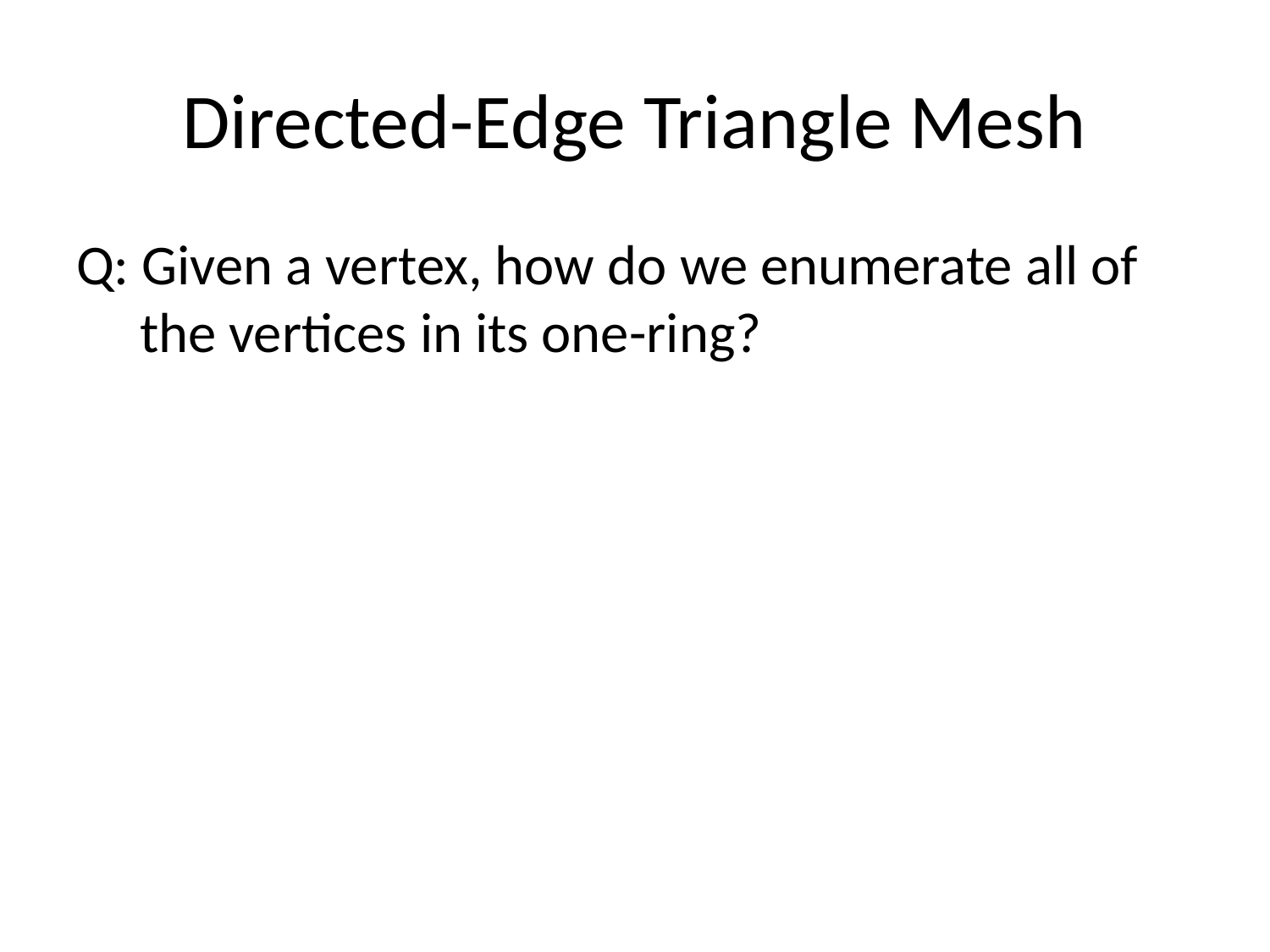

# Directed-Edge Triangle Mesh
Q: Given a vertex, how do we enumerate all of the vertices in its one-ring?